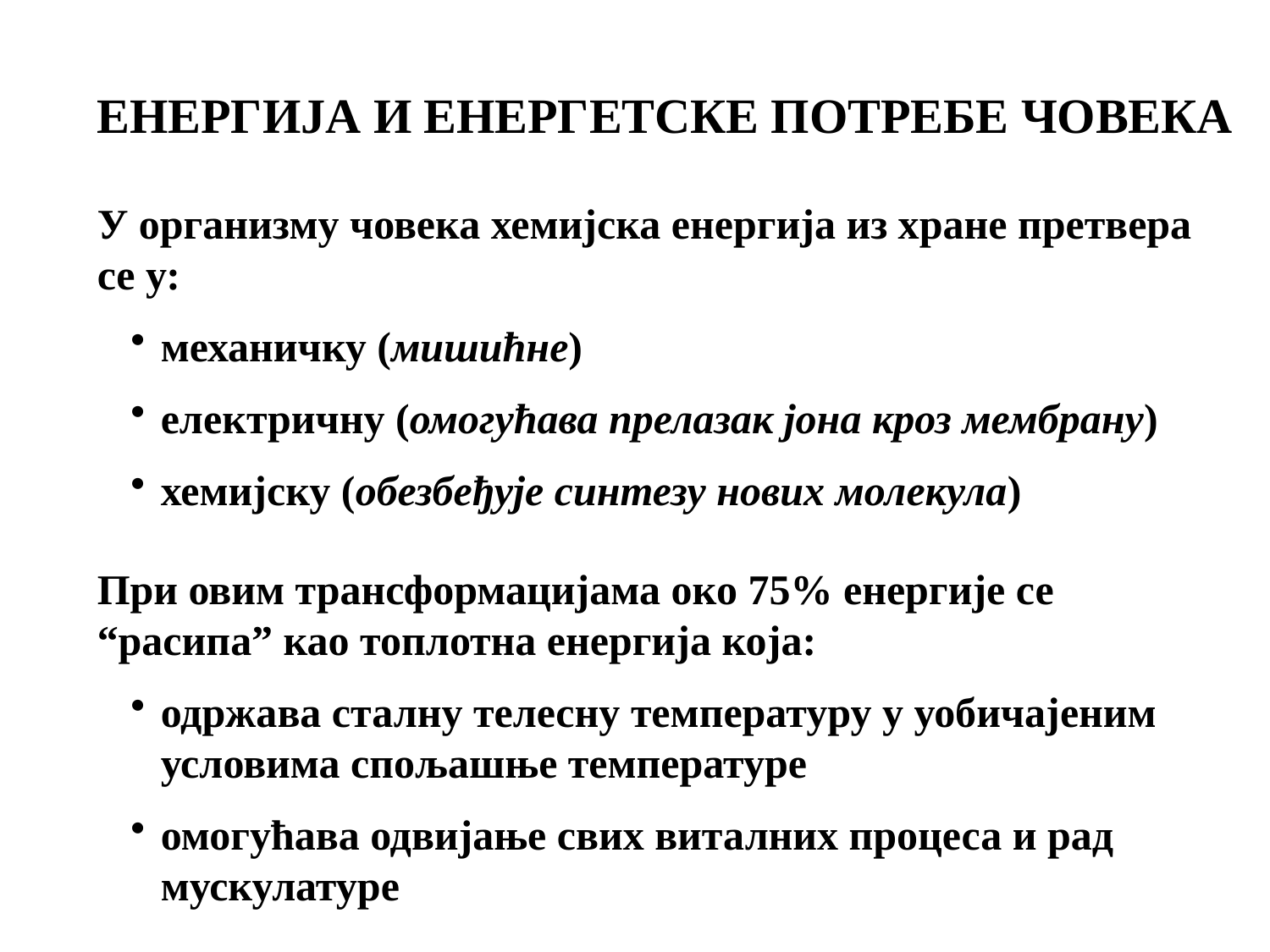

ЕНЕРГИЈА И ЕНЕРГЕТСКЕ ПОТРЕБЕ ЧОВЕКА
У организму човека хемијска енергија из хране претвера се у:
механичку (мишићне)
електричну (омогућава прелазак јона кроз мембрану)
хемијску (обезбеђује синтезу нових молекула)

При овим трансформацијама око 75% енергије се “расипа” као топлотна енергија која:
одржава сталну телесну температуру у уобичајеним условима спољашње температуре
омогућава одвијање свих виталних процеса и рад мускулатуре